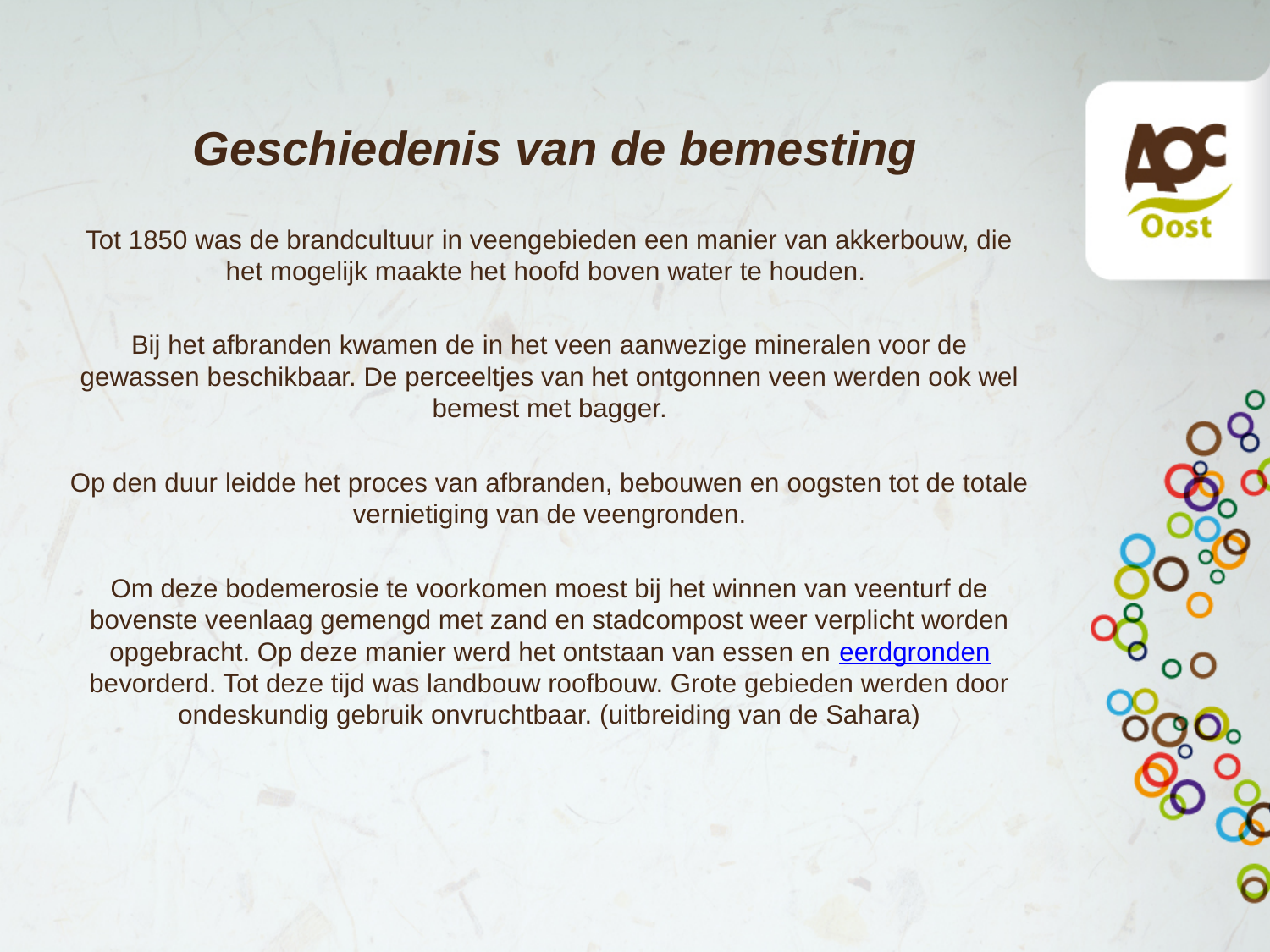

# Geschiedenis van de bemesting
Tot 1850 was de brandcultuur in veengebieden een manier van akkerbouw, die het mogelijk maakte het hoofd boven water te houden.

Bij het afbranden kwamen de in het veen aanwezige mineralen voor de gewassen beschikbaar. De perceeltjes van het ontgonnen veen werden ook wel bemest met bagger.

Op den duur leidde het proces van afbranden, bebouwen en oogsten tot de totale vernietiging van de veengronden.

Om deze bodemerosie te voorkomen moest bij het winnen van veenturf de bovenste veenlaag gemengd met zand en stadcompost weer verplicht worden opgebracht. Op deze manier werd het ontstaan van essen en eerdgronden bevorderd. Tot deze tijd was landbouw roofbouw. Grote gebieden werden door ondeskundig gebruik onvruchtbaar. (uitbreiding van de Sahara)